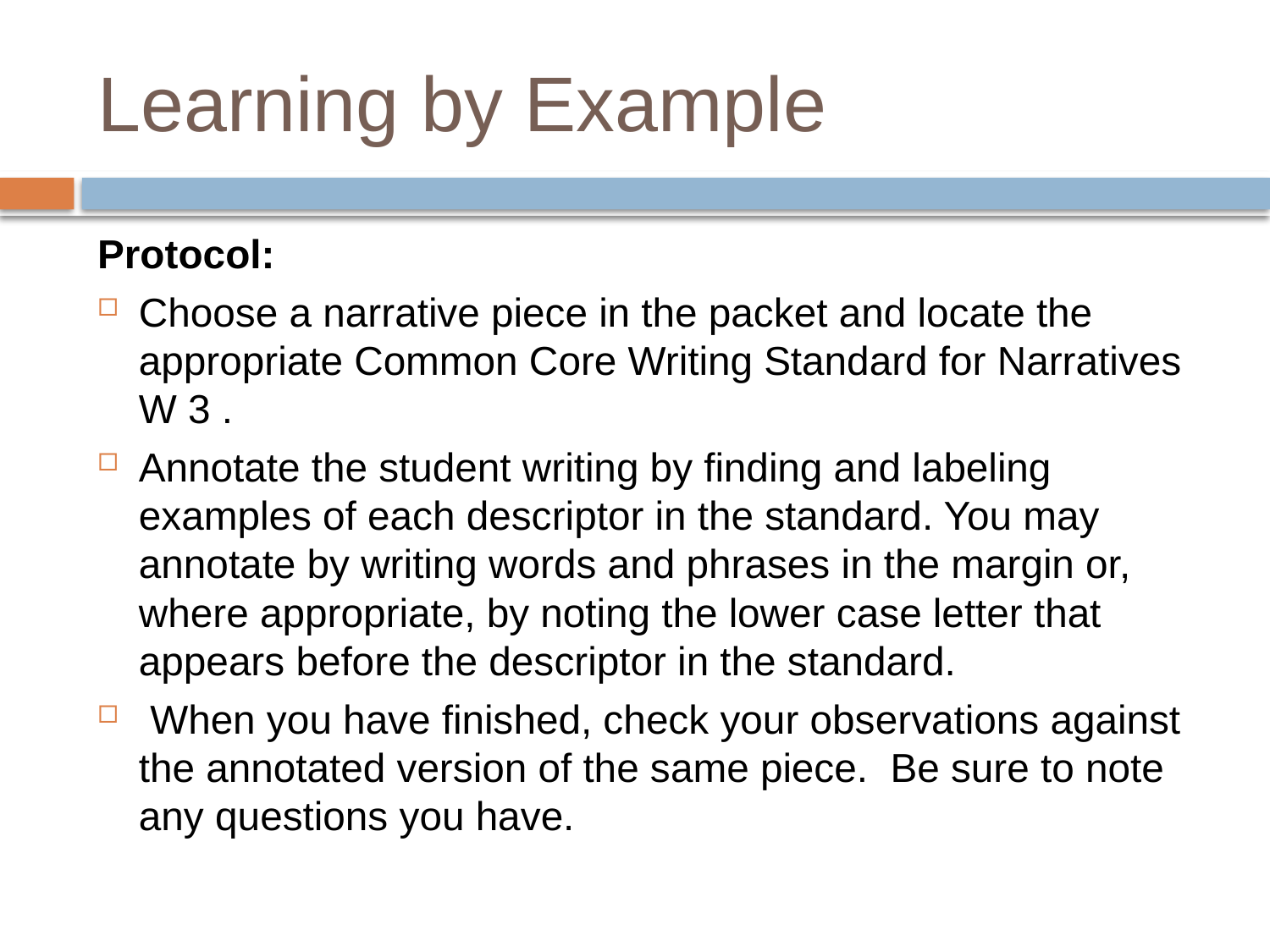

# Learning by Example
Protocol:
Choose a narrative piece in the packet and locate the appropriate Common Core Writing Standard for Narratives    W 3 .
Annotate the student writing by finding and labeling examples of each descriptor in the standard. You may annotate by writing words and phrases in the margin or, where appropriate, by noting the lower case letter that appears before the descriptor in the standard.
 When you have finished, check your observations against the annotated version of the same piece.  Be sure to note any questions you have.